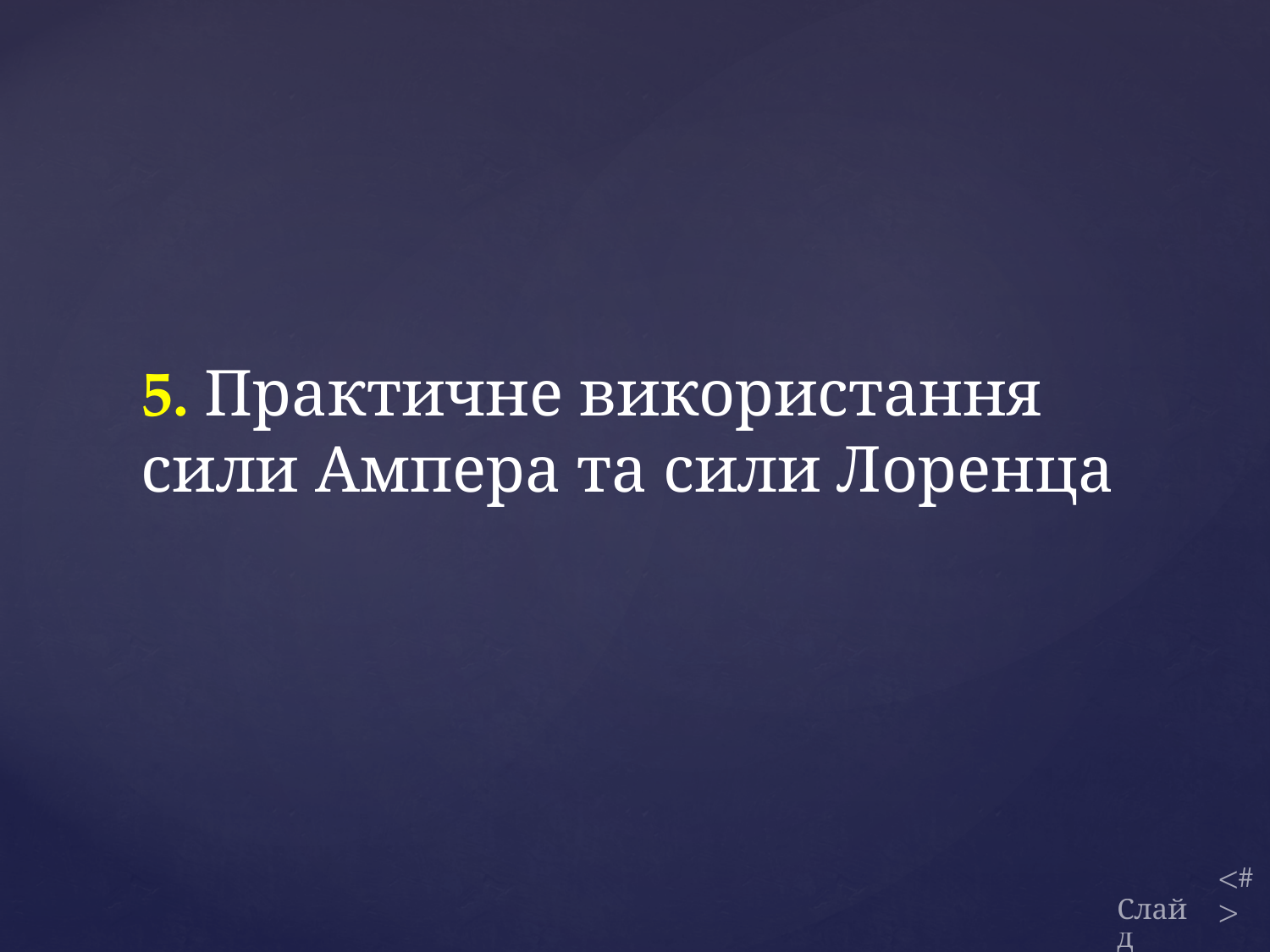

5. Практичне використання сили Ампера та сили Лоренца
Слайд
13